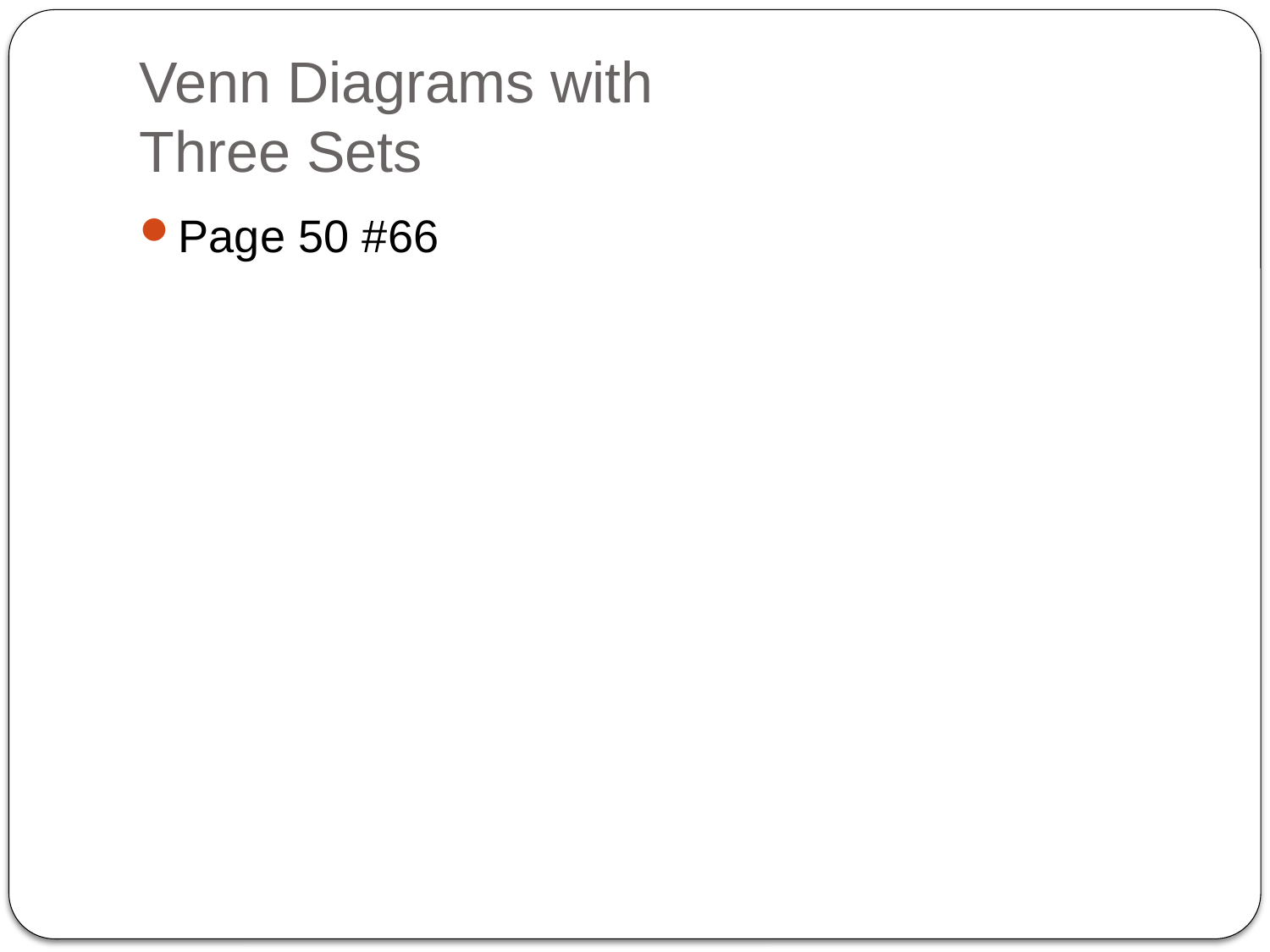

# Venn Diagrams with Three Sets
Page 50 #66